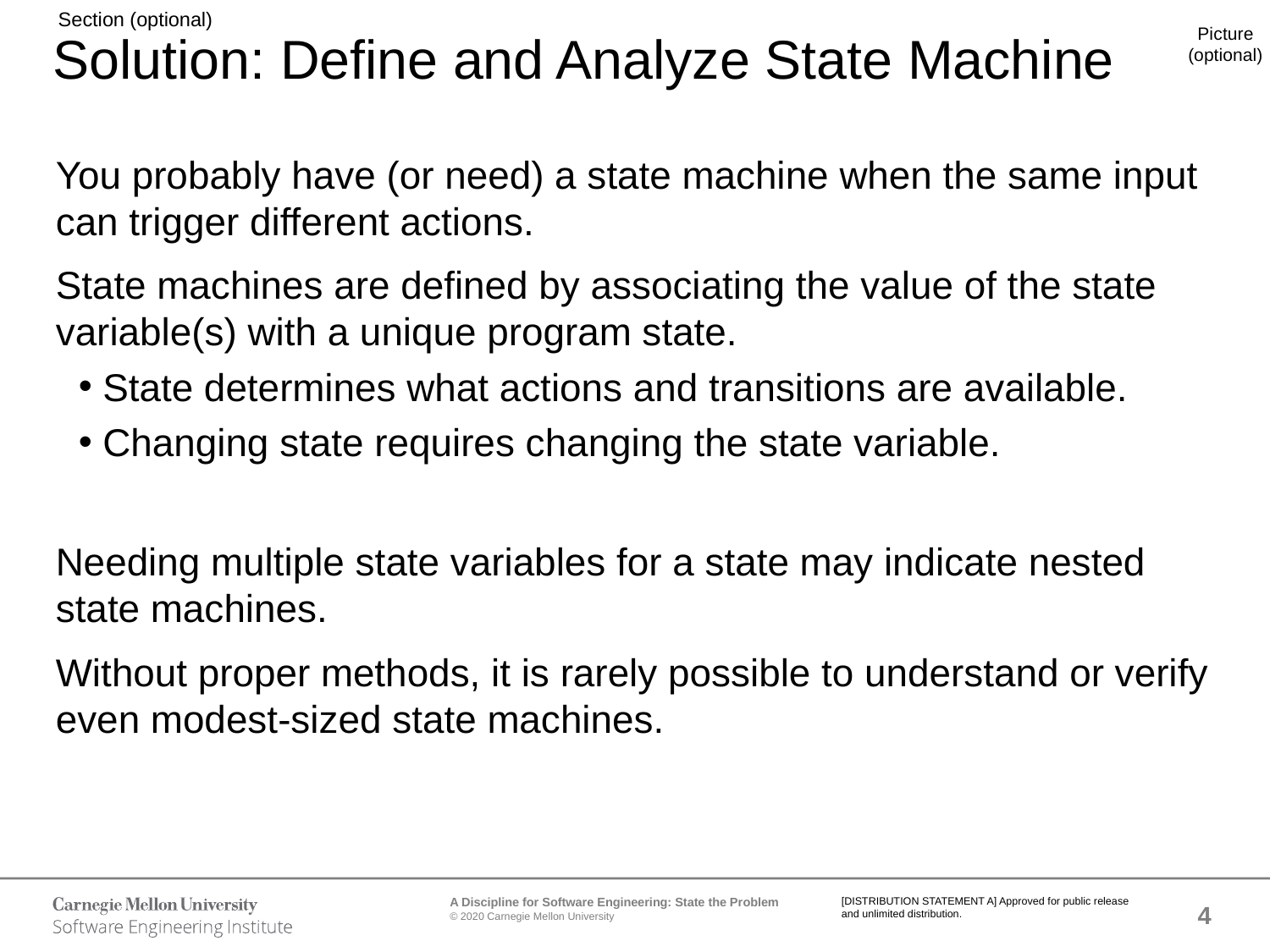

# Solution: Define and Analyze State Machine
You probably have (or need) a state machine when the same input can trigger different actions.
State machines are defined by associating the value of the state variable(s) with a unique program state.
State determines what actions and transitions are available.
Changing state requires changing the state variable.

Needing multiple state variables for a state may indicate nested state machines.
Without proper methods, it is rarely possible to understand or verify even modest-sized state machines.